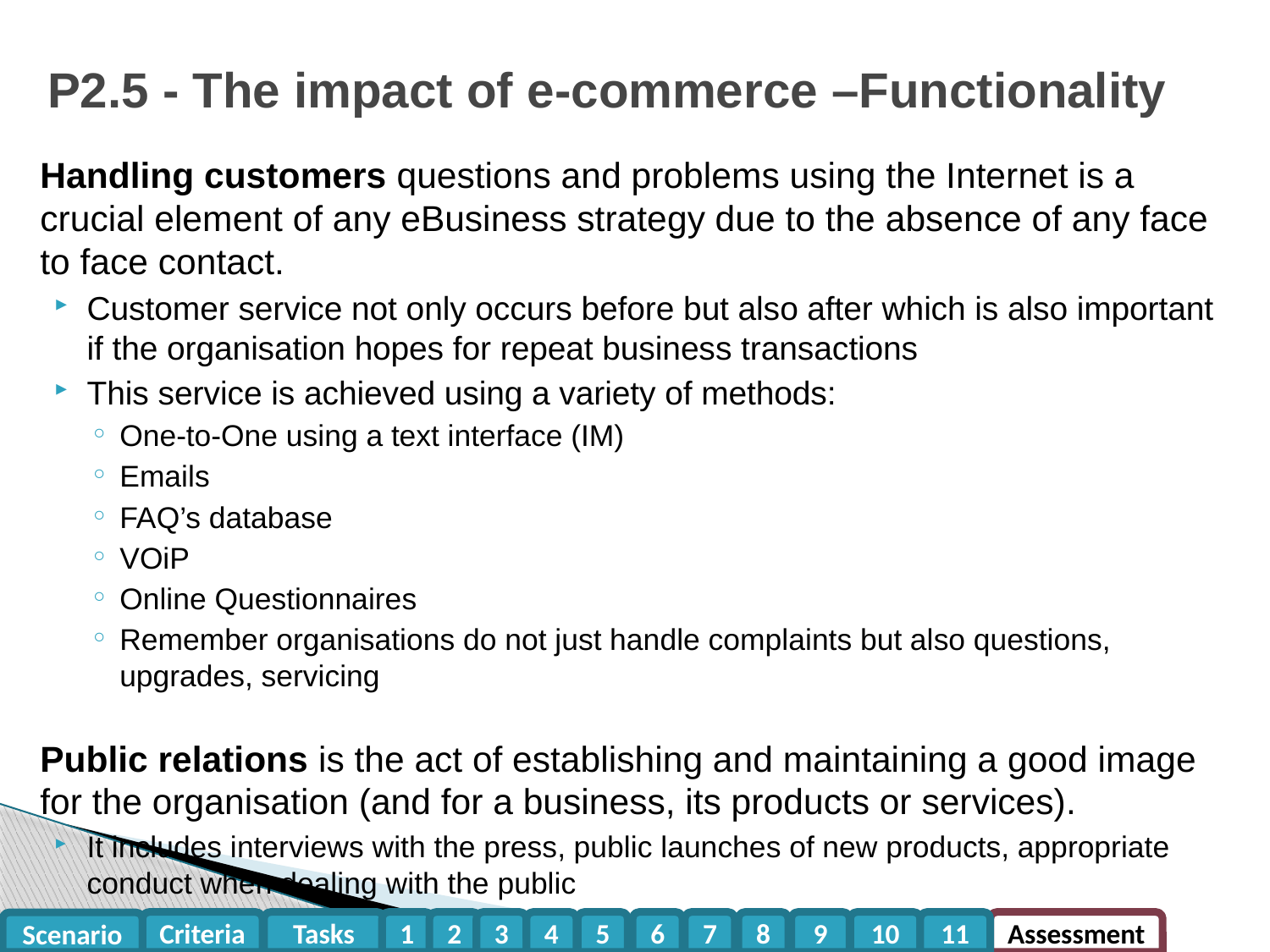

P2.5 - The impact of e-commerce –Functionality
Handling customers questions and problems using the Internet is a crucial element of any eBusiness strategy due to the absence of any face to face contact.
Customer service not only occurs before but also after which is also important if the organisation hopes for repeat business transactions
This service is achieved using a variety of methods:
One-to-One using a text interface (IM)
Emails
FAQ’s database
VOiP
Online Questionnaires
Remember organisations do not just handle complaints but also questions, upgrades, servicing

Public relations is the act of establishing and maintaining a good image for the organisation (and for a business, its products or services).
It includes interviews with the press, public launches of new products, appropriate conduct when dealing with the public